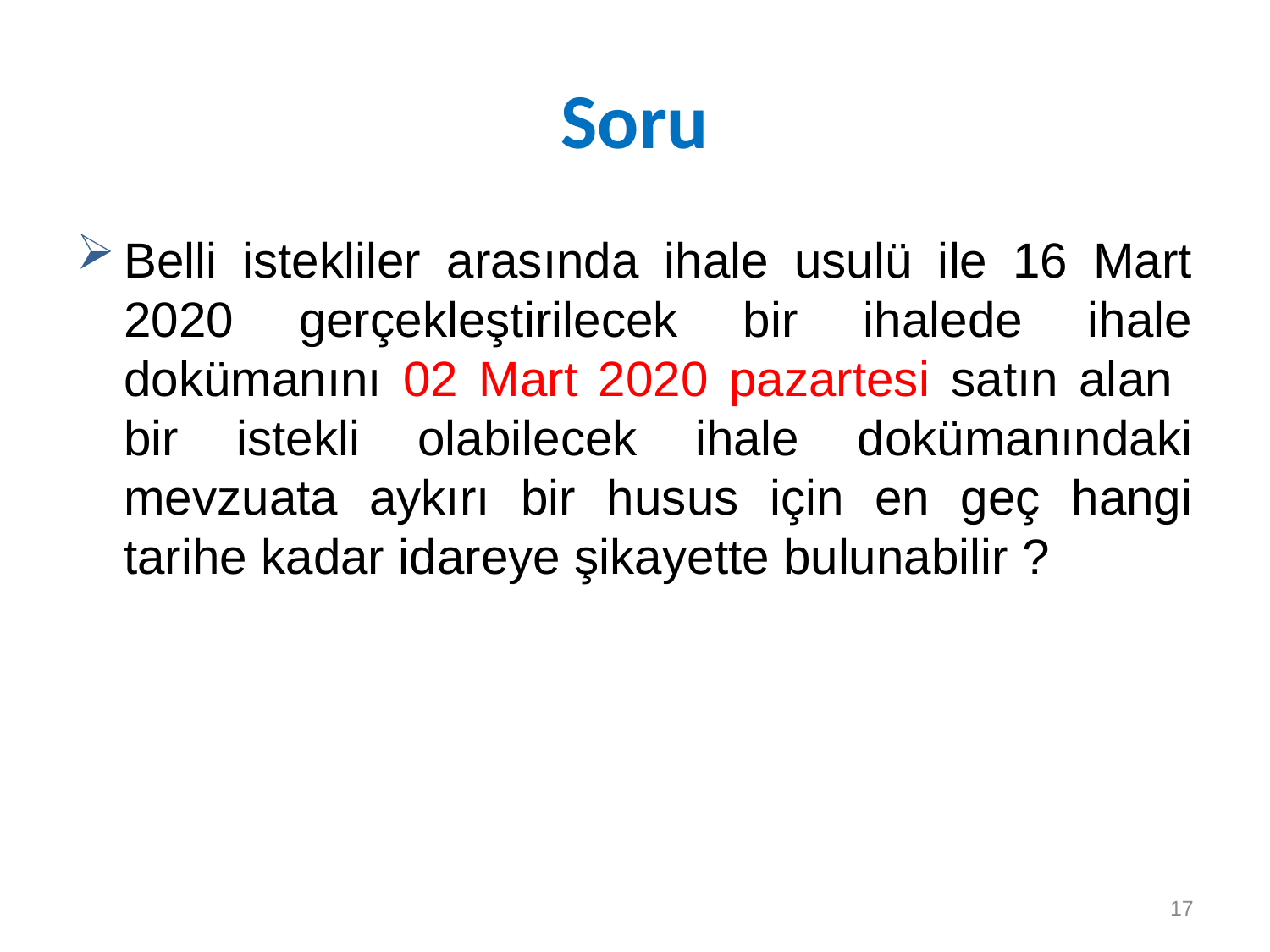

# Soru
Belli istekliler arasında ihale usulü ile 16 Mart 2020 gerçekleştirilecek bir ihalede ihale dokümanını 02 Mart 2020 pazartesi satın alan  bir istekli olabilecek ihale dokümanındaki mevzuata aykırı bir husus için en geç hangi tarihe kadar idareye şikayette bulunabilir ?

17